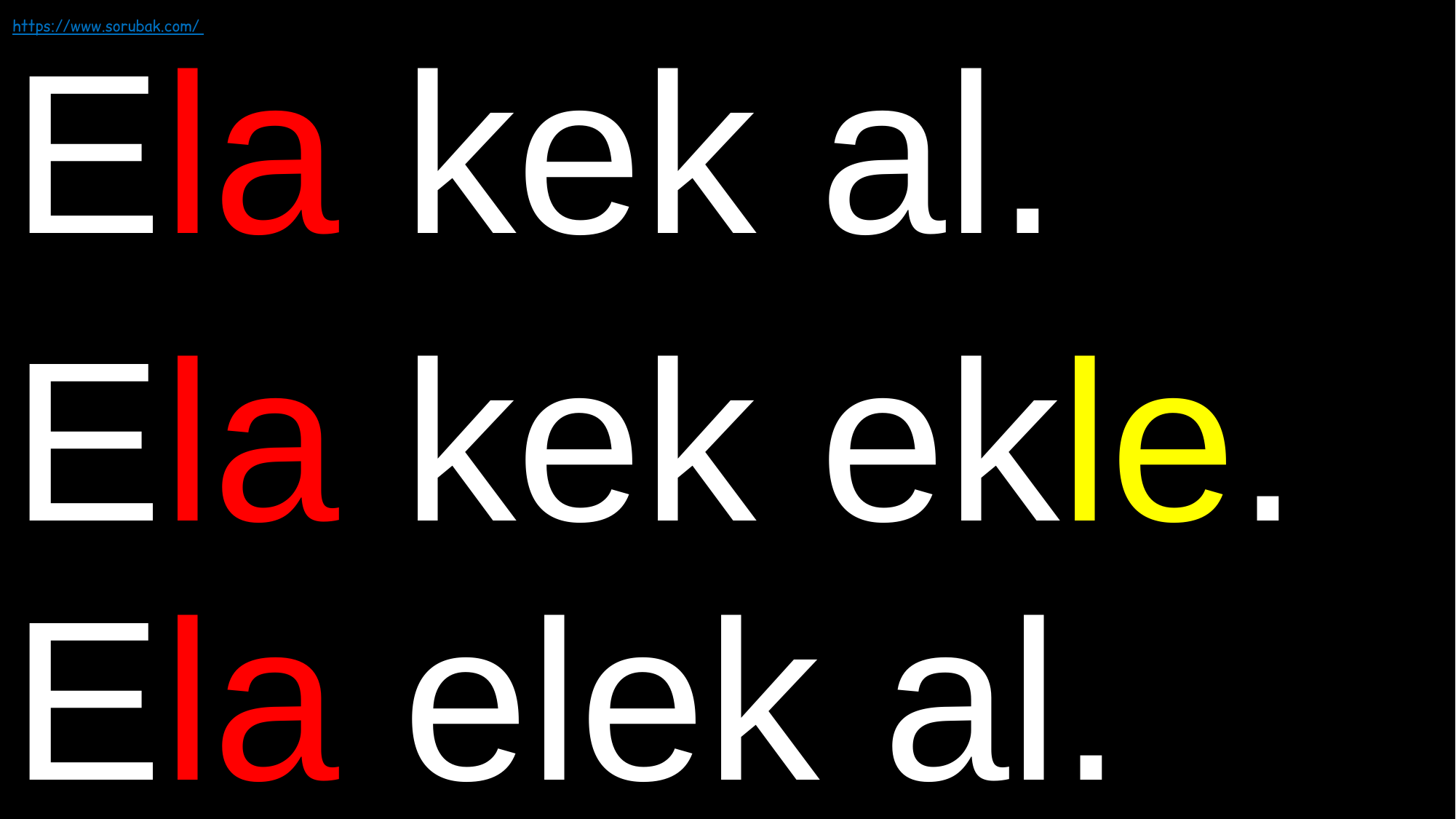

# Ela kek al.
https://www.sorubak.com/
Ela kek ekle.
Ela elek al.